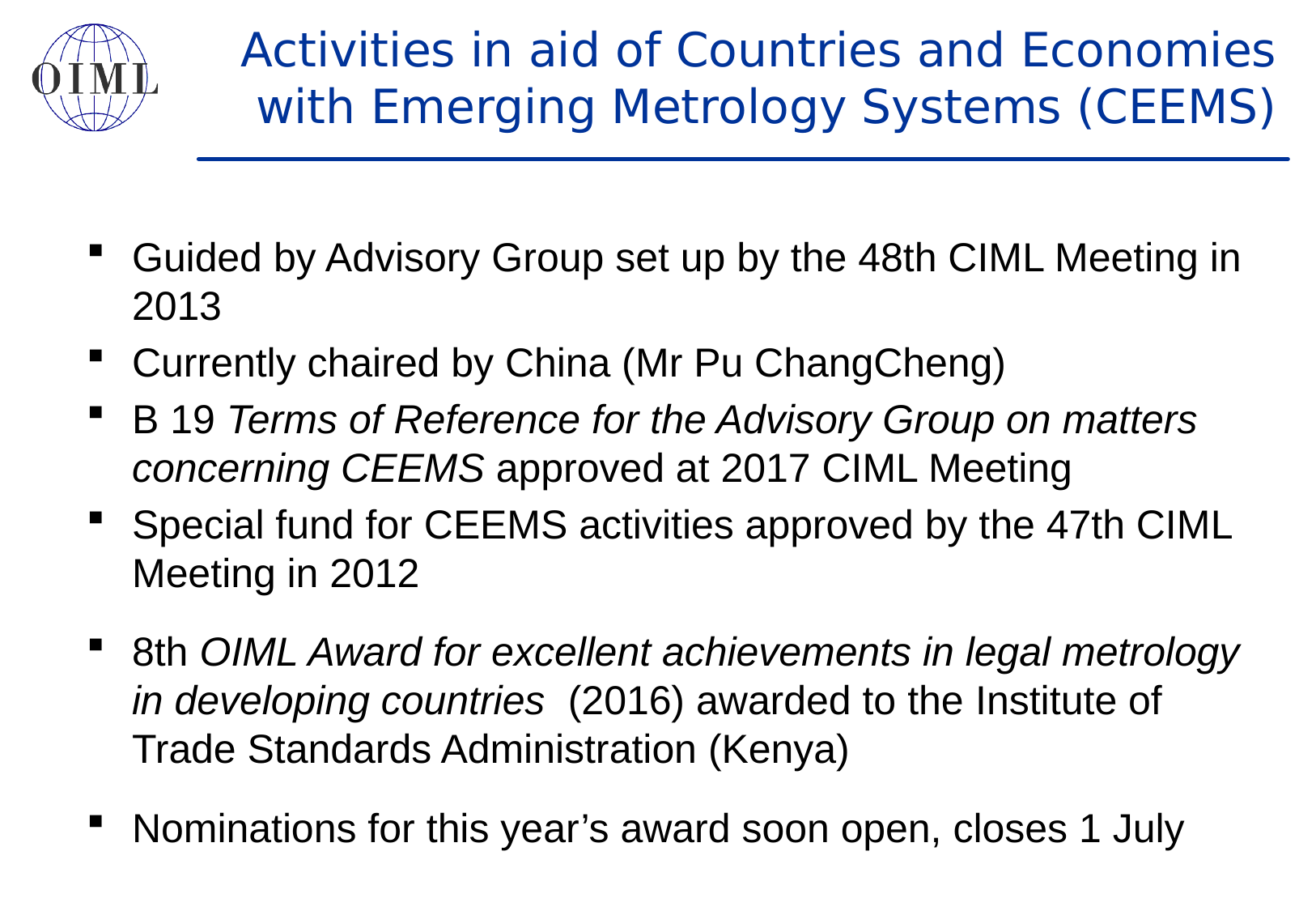

# Activities in aid of Countries and Economies with Emerging Metrology Systems (CEEMS)

Guided by Advisory Group set up by the 48th CIML Meeting in 2013
Currently chaired by China (Mr Pu ChangCheng)
B 19 Terms of Reference for the Advisory Group on matters concerning CEEMS approved at 2017 CIML Meeting
Special fund for CEEMS activities approved by the 47th CIML Meeting in 2012
8th OIML Award for excellent achievements in legal metrology in developing countries  (2016) awarded to the Institute of Trade Standards Administration (Kenya)
Nominations for this year’s award soon open, closes 1 July